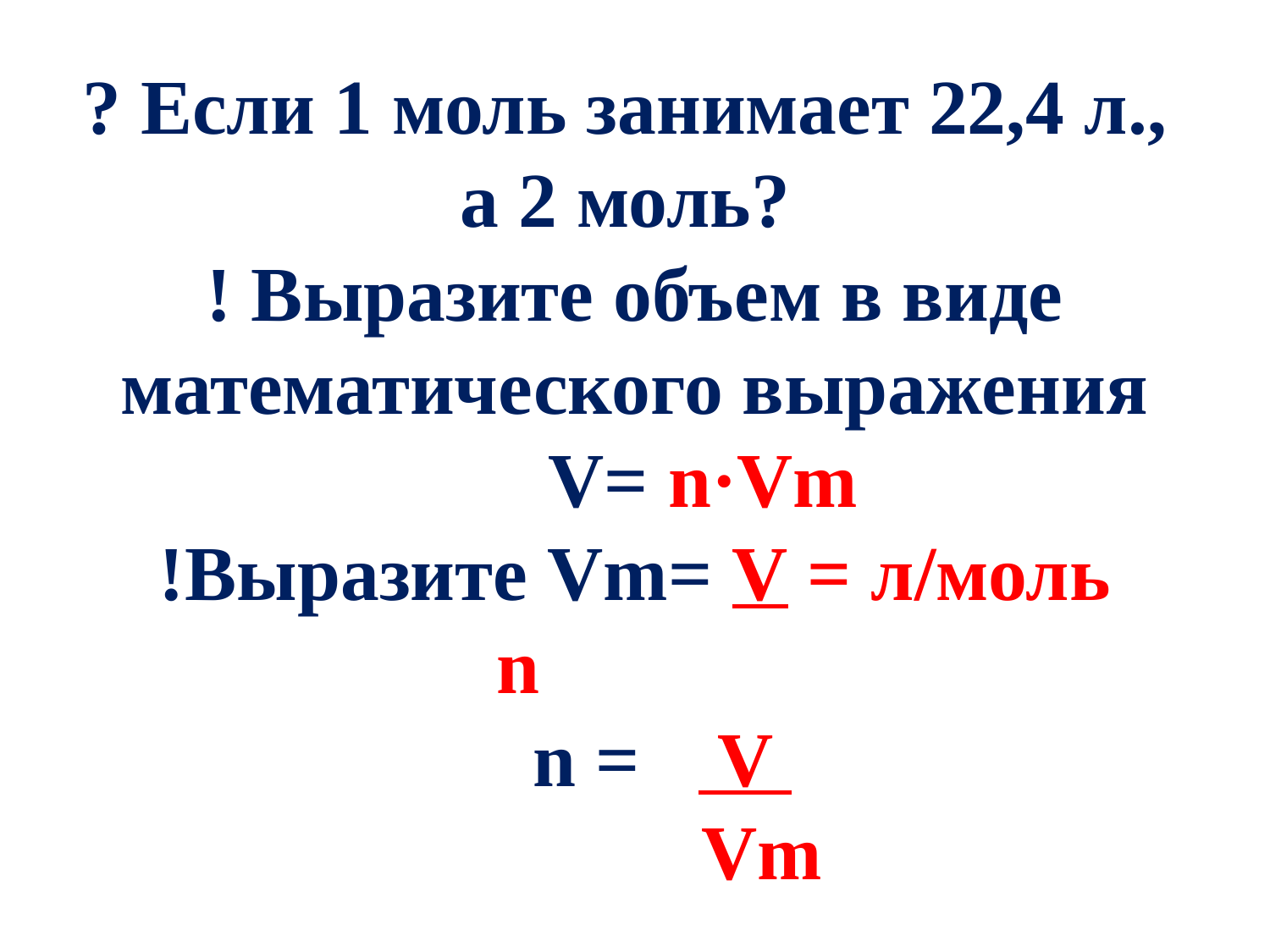

# ? Если 1 моль занимает 22,4 л., а 2 моль? ! Выразите объем в виде математического выражения V= n·Vm !Выразите Vm= V = л/моль n n =    V Vm